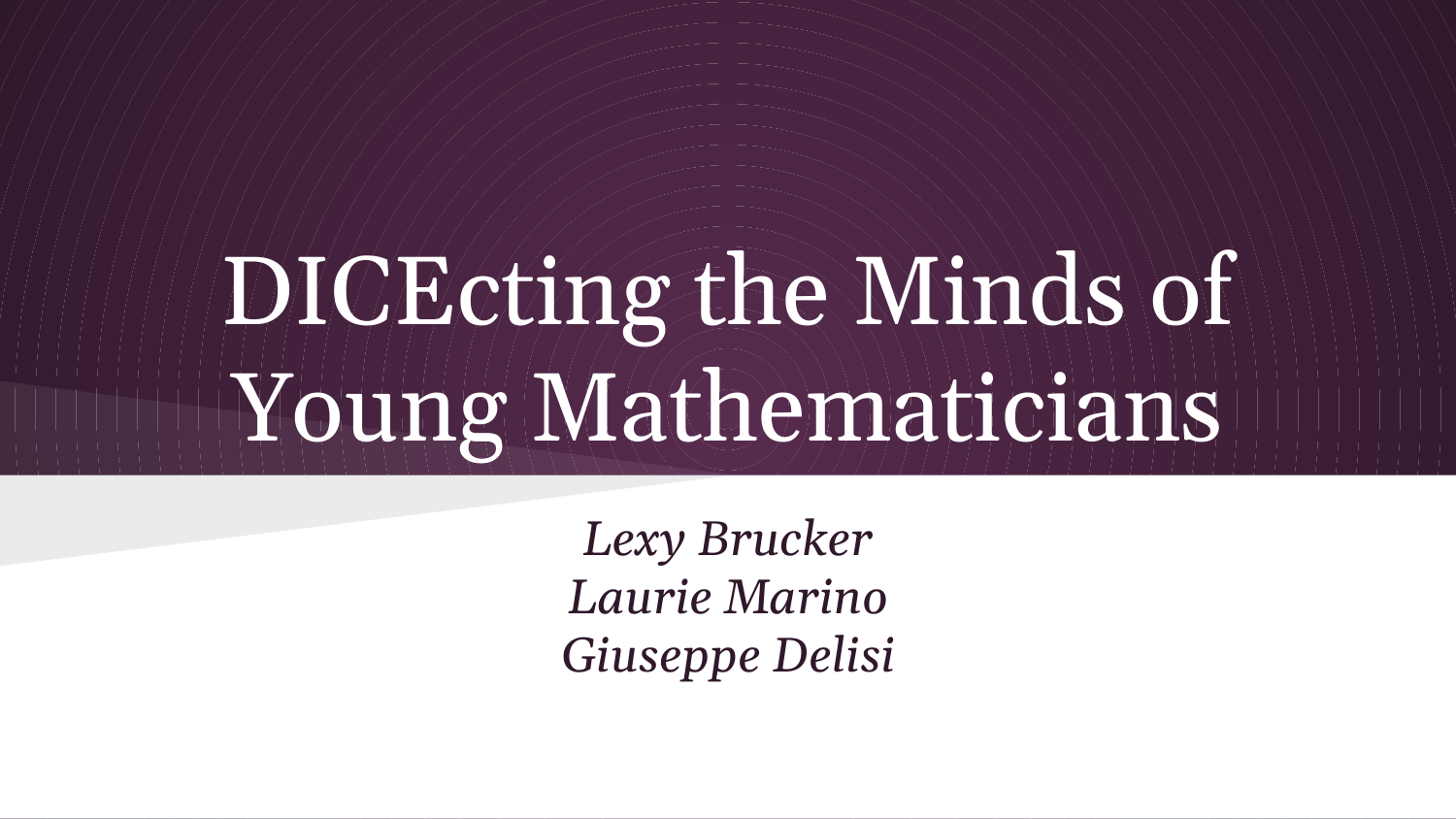

# DICEcting the Minds of Young Mathematicians
Lexy Brucker
Laurie Marino
Giuseppe Delisi